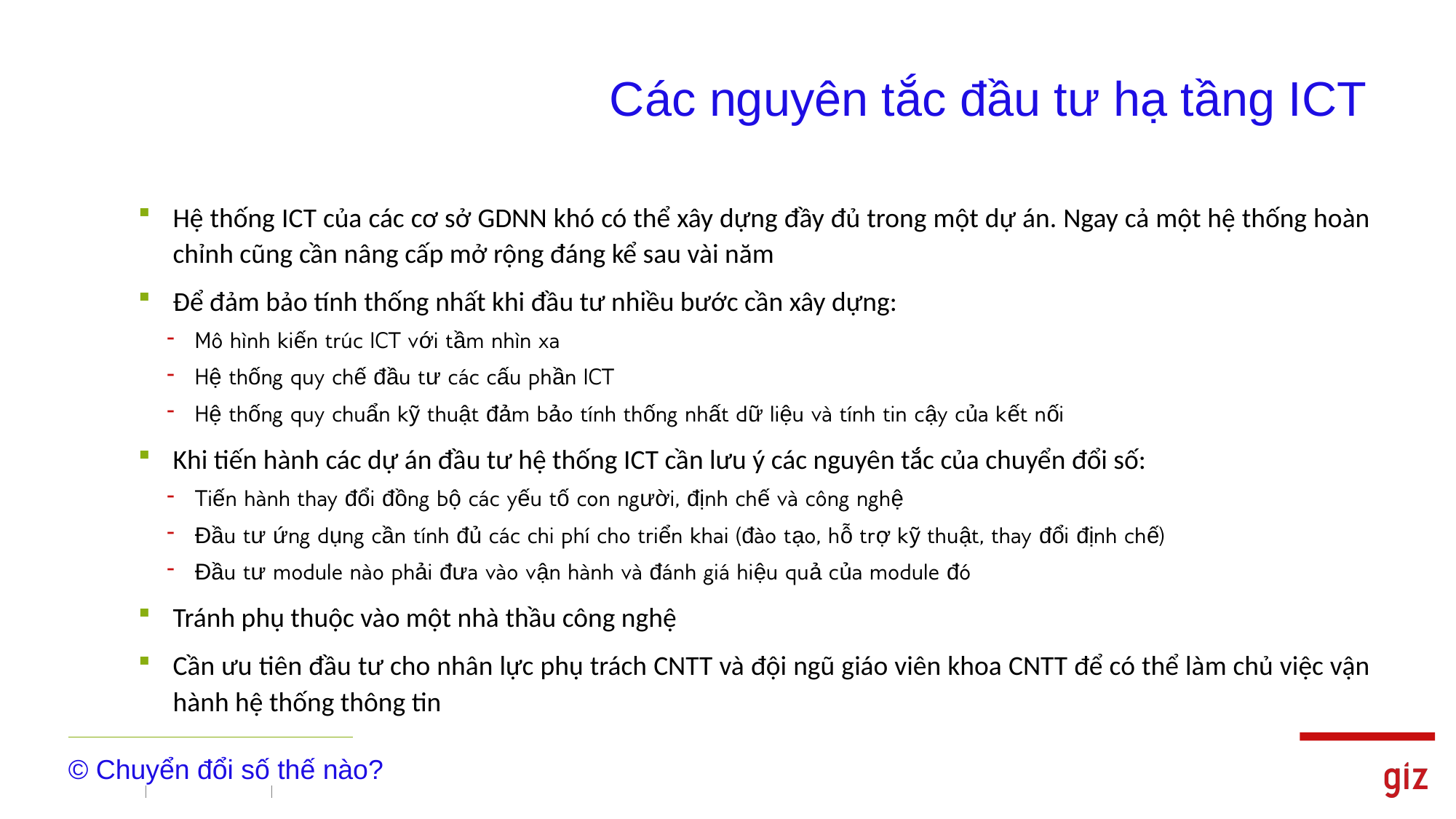

# Các nguyên tắc đầu tư hạ tầng ICT
Hệ thống ICT của các cơ sở GDNN khó có thể xây dựng đầy đủ trong một dự án. Ngay cả một hệ thống hoàn chỉnh cũng cần nâng cấp mở rộng đáng kể sau vài năm
Để đảm bảo tính thống nhất khi đầu tư nhiều bước cần xây dựng:
Mô hình kiến trúc ICT với tầm nhìn xa
Hệ thống quy chế đầu tư các cấu phần ICT
Hệ thống quy chuẩn kỹ thuật đảm bảo tính thống nhất dữ liệu và tính tin cậy của kết nối
Khi tiến hành các dự án đầu tư hệ thống ICT cần lưu ý các nguyên tắc của chuyển đổi số:
Tiến hành thay đổi đồng bộ các yếu tố con người, định chế và công nghệ
Đầu tư ứng dụng cần tính đủ các chi phí cho triển khai (đào tạo, hỗ trợ kỹ thuật, thay đổi định chế)
Đầu tư module nào phải đưa vào vận hành và đánh giá hiệu quả của module đó
Tránh phụ thuộc vào một nhà thầu công nghệ
Cần ưu tiên đầu tư cho nhân lực phụ trách CNTT và đội ngũ giáo viên khoa CNTT để có thể làm chủ việc vận hành hệ thống thông tin